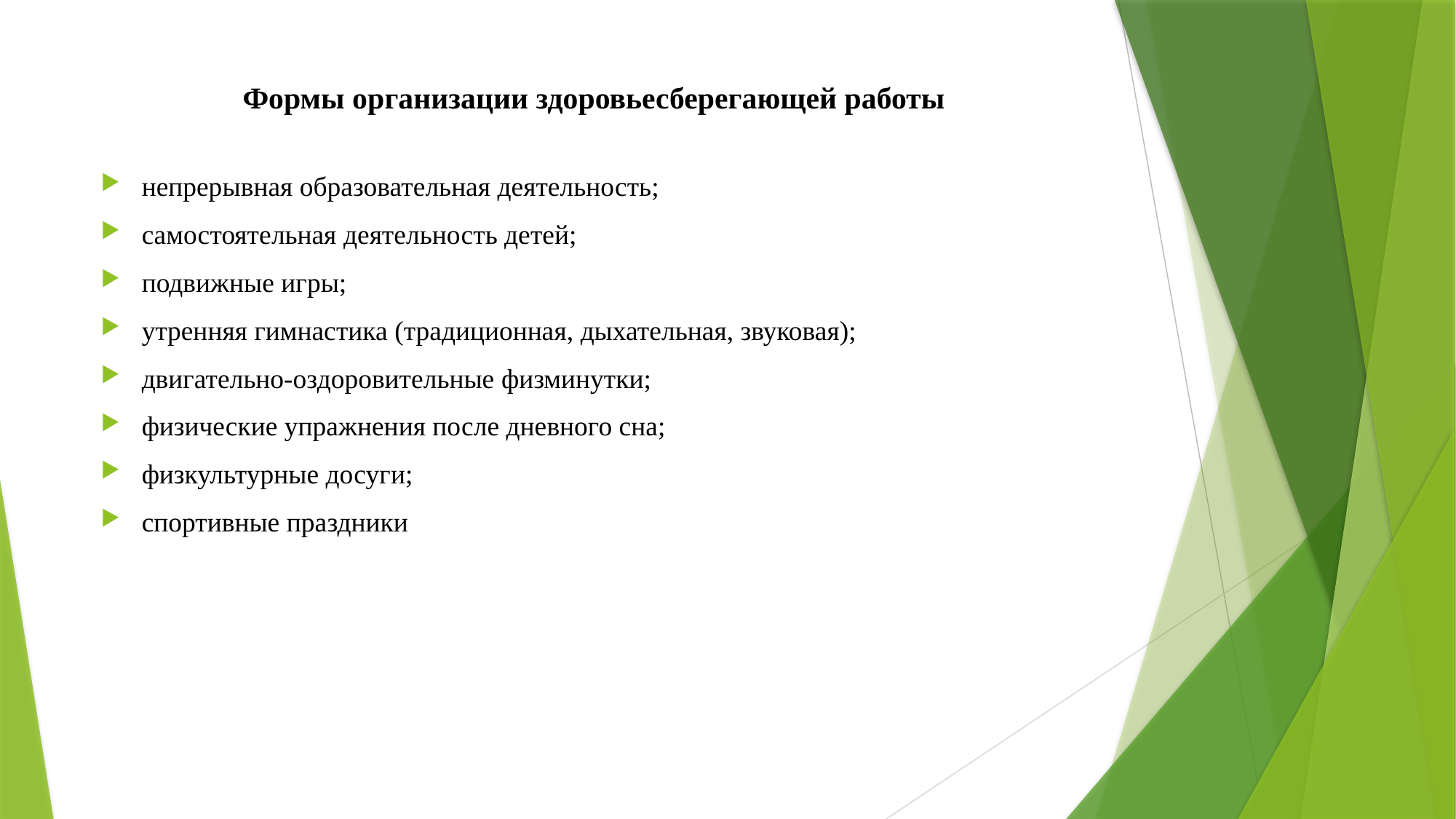

# Формы организации здоровьесберегающей работы
непрерывная образовательная деятельность;
самостоятельная деятельность детей;
подвижные игры;
утренняя гимнастика (традиционная, дыхательная, звуковая);
двигательно-оздоровительные физминутки;
физические упражнения после дневного сна;
физкультурные досуги;
спортивные праздники